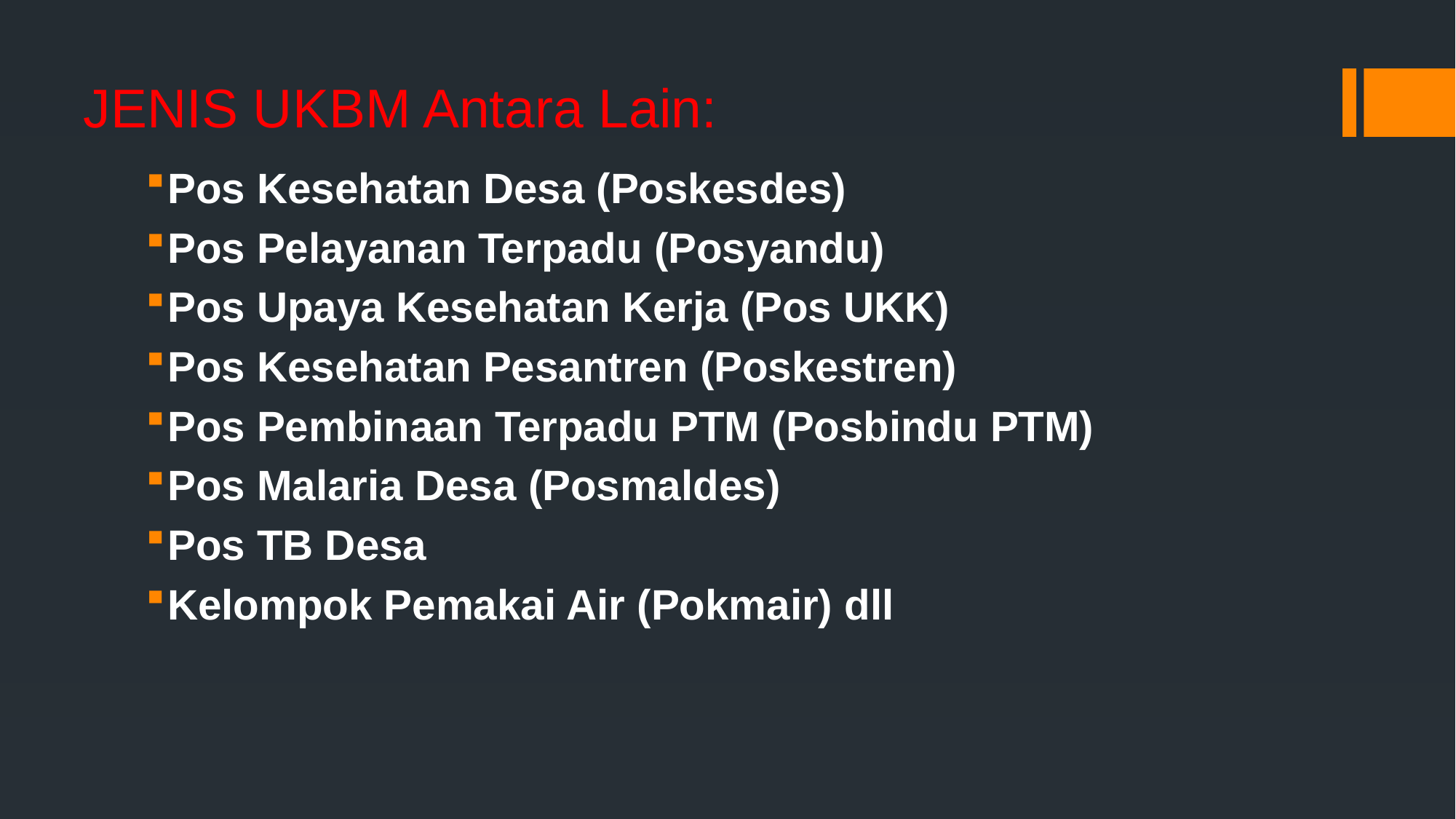

# JENIS UKBM Antara Lain:
Pos Kesehatan Desa (Poskesdes)
Pos Pelayanan Terpadu (Posyandu)
Pos Upaya Kesehatan Kerja (Pos UKK)
Pos Kesehatan Pesantren (Poskestren)
Pos Pembinaan Terpadu PTM (Posbindu PTM)
Pos Malaria Desa (Posmaldes)
Pos TB Desa
Kelompok Pemakai Air (Pokmair) dll